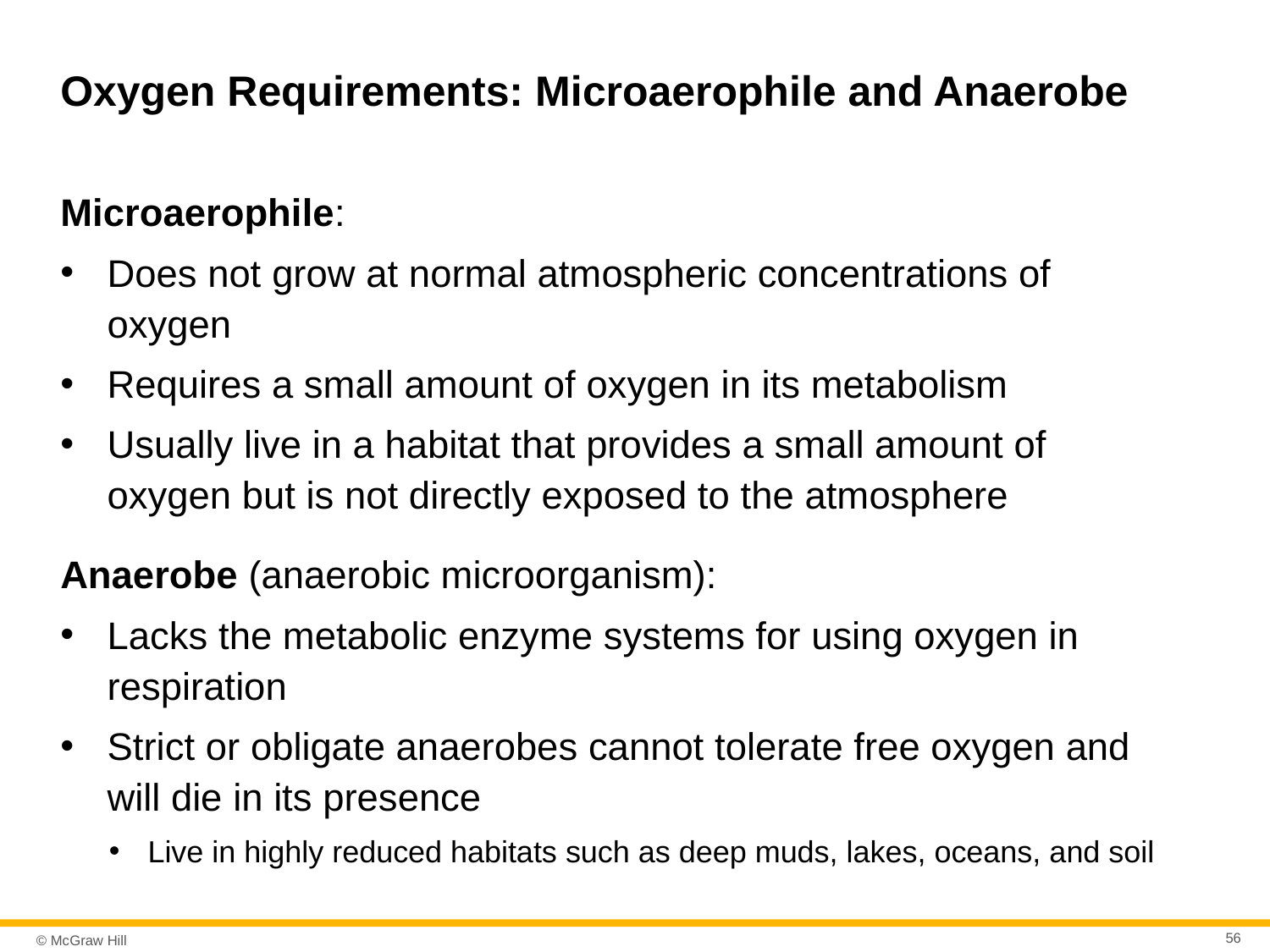

# Oxygen Requirements: Microaerophile and Anaerobe
Microaerophile:
Does not grow at normal atmospheric concentrations of oxygen
Requires a small amount of oxygen in its metabolism
Usually live in a habitat that provides a small amount of oxygen but is not directly exposed to the atmosphere
Anaerobe (anaerobic microorganism):
Lacks the metabolic enzyme systems for using oxygen in respiration
Strict or obligate anaerobes cannot tolerate free oxygen and will die in its presence
Live in highly reduced habitats such as deep muds, lakes, oceans, and soil